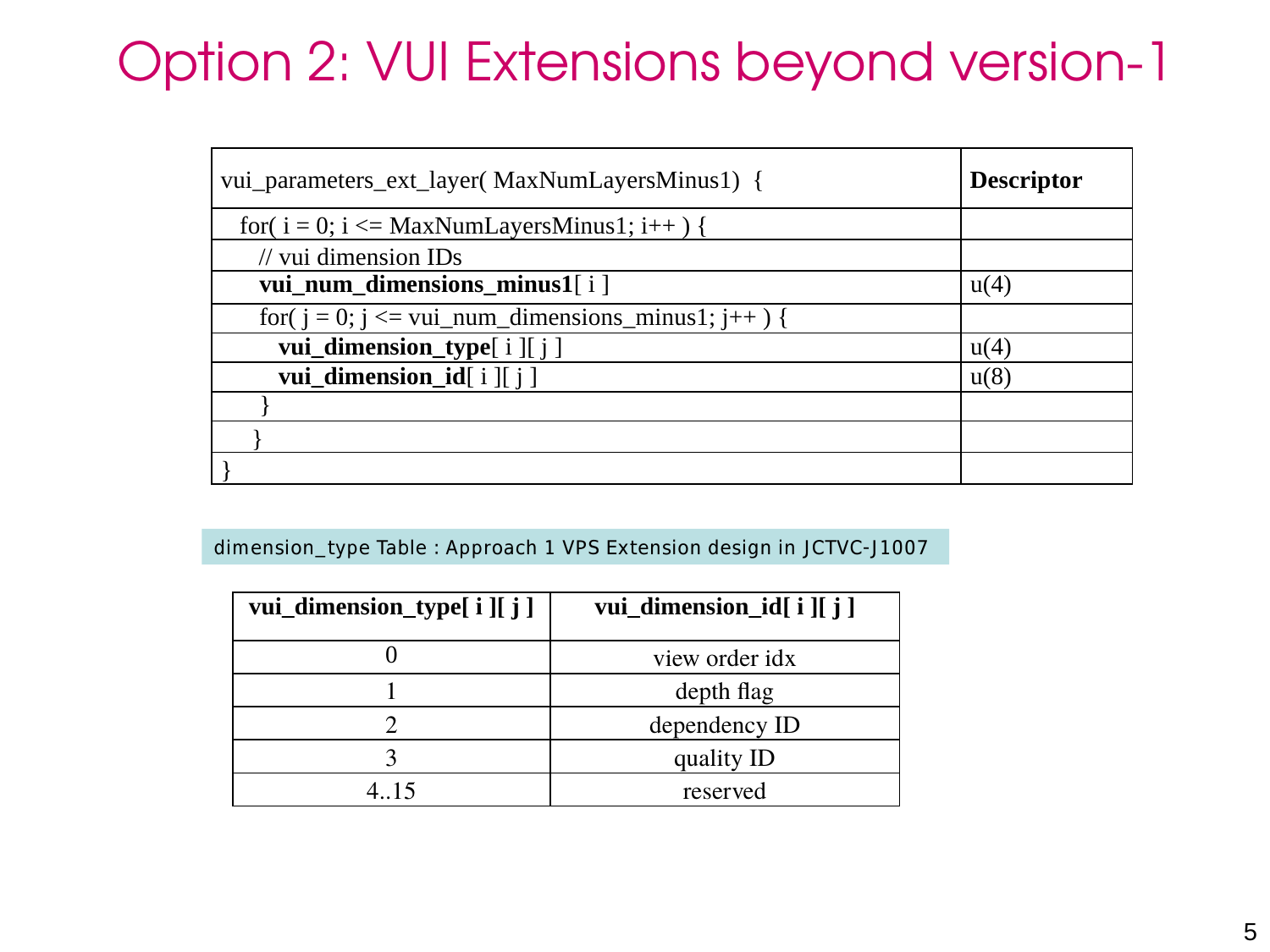

# Option 2: VUI Extensions beyond version-1
| vui\_parameters\_ext\_layer( MaxNumLayersMinus1) { | Descriptor |
| --- | --- |
| for( i = 0; i <= MaxNumLayersMinus1; i++ ) { |  |
| // vui dimension IDs |  |
| vui\_num\_dimensions\_minus1[ i ] | u(4) |
| for( j = 0; j <= vui\_num\_dimensions\_minus1; j++ ) { |  |
| vui\_dimension\_type[ i ][ j ] | u(4) |
| vui\_dimension\_id[ i ][ j ] | u(8) |
| } |  |
| } |  |
| } |  |
dimension_type Table : Approach 1 VPS Extension design in JCTVC-J1007
| vui\_dimension\_type[ i ][ j ] | vui\_dimension\_id[ i ][ j ] |
| --- | --- |
| 0 | view order idx |
| 1 | depth flag |
| 2 | dependency ID |
| 3 | quality ID |
| 4..15 | reserved |
5